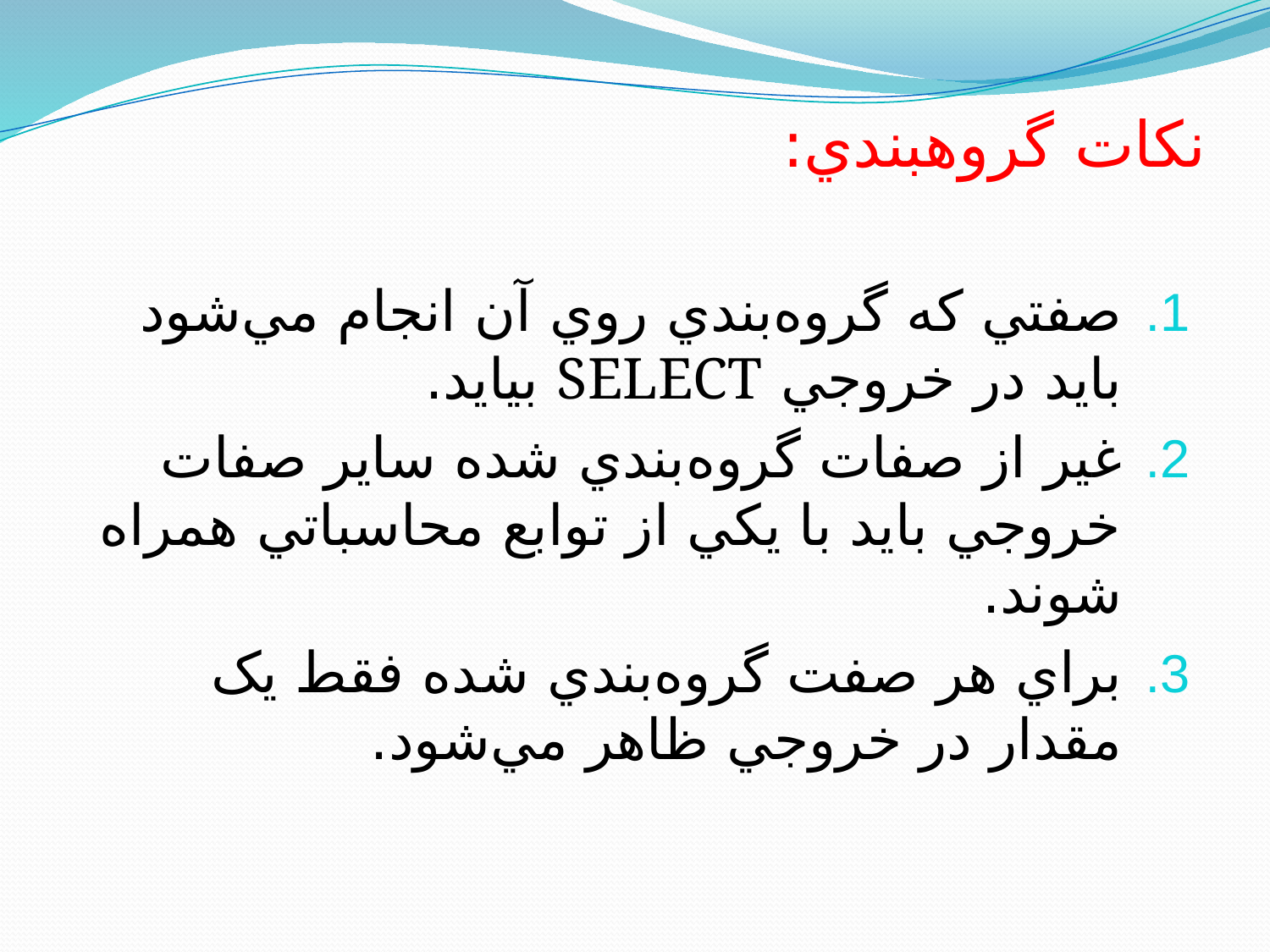

# نکات گروهبندي:
صفتي که گروه‌بندي روي آن انجام مي‌شود بايد در خروجي SELECT بيايد.
غير از صفات گروه‌بندي شده ساير صفات خروجي بايد با يکي از توابع محاسباتي همراه شوند.
براي هر صفت گروه‌بندي شده فقط يک مقدار در خروجي ظاهر مي‌شود.